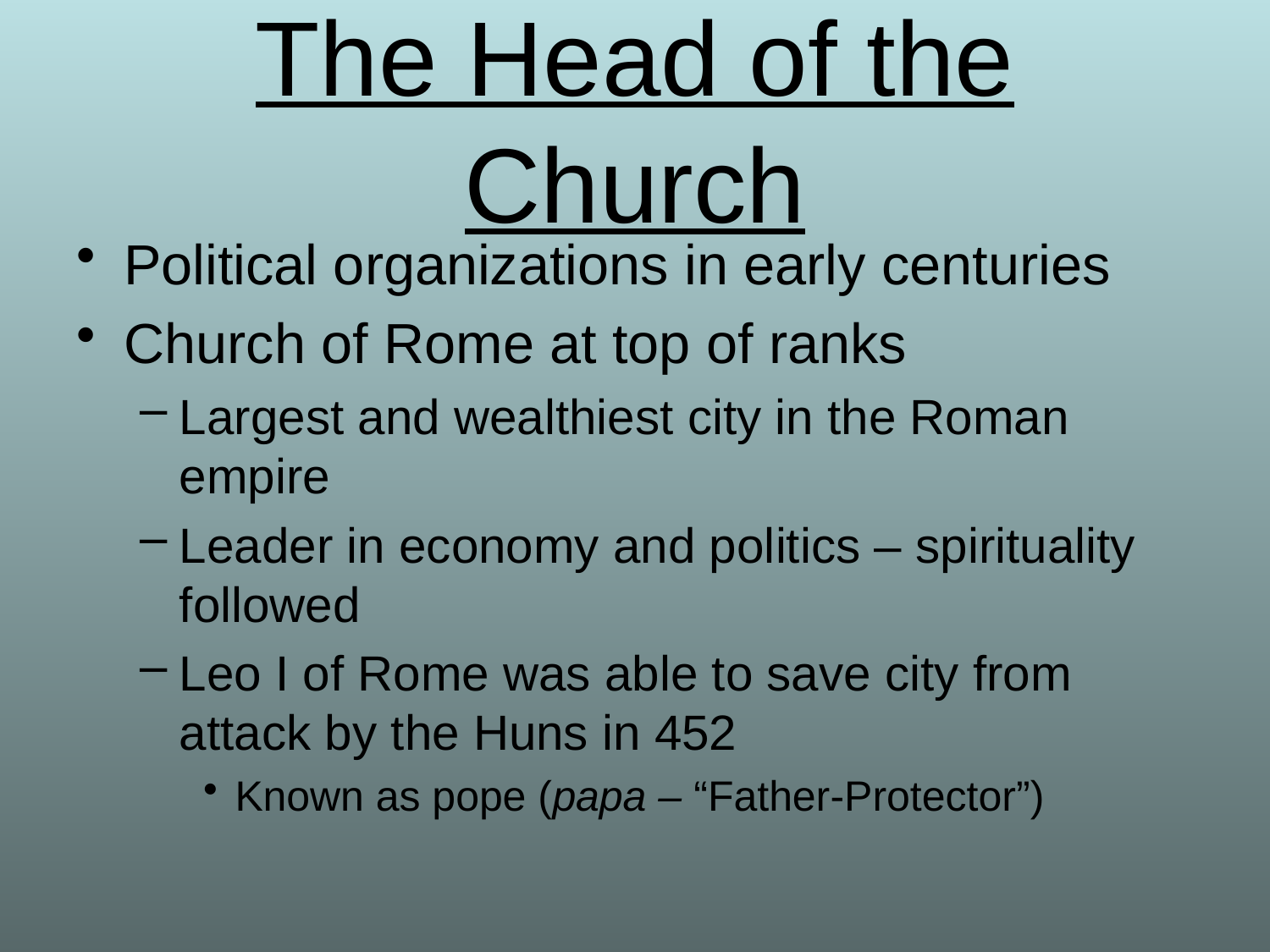

# The Head of the Church
Political organizations in early centuries
Church of Rome at top of ranks
Largest and wealthiest city in the Roman empire
Leader in economy and politics – spirituality followed
Leo I of Rome was able to save city from attack by the Huns in 452
Known as pope (papa – “Father-Protector”)